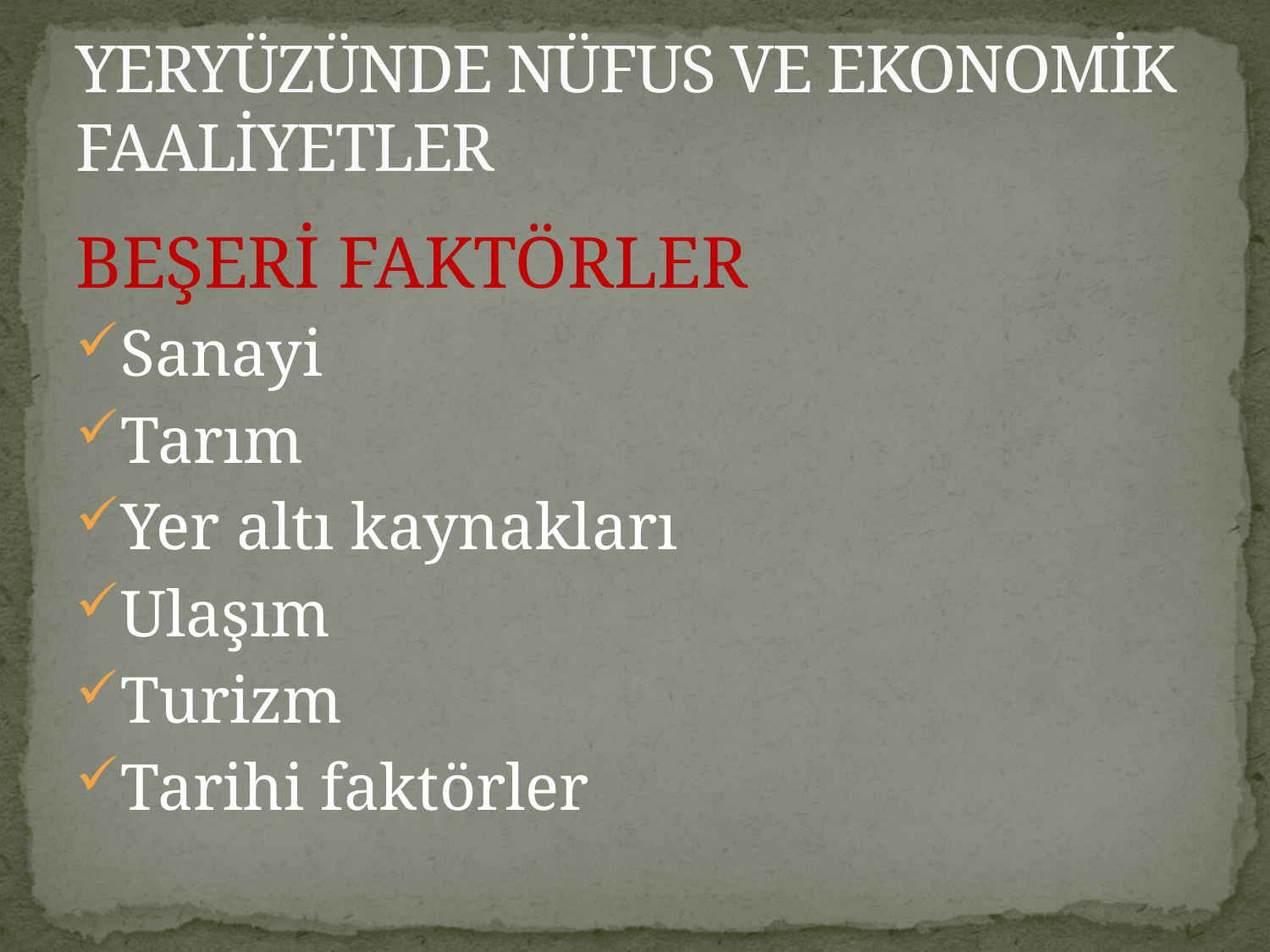

# YERYÜZÜNDE NÜFUS VE EKONOMİK FAALİYETLER
BEŞERİ FAKTÖRLER
Sanayi
Tarım
Yer altı kaynakları
Ulaşım
Turizm
Tarihi faktörler